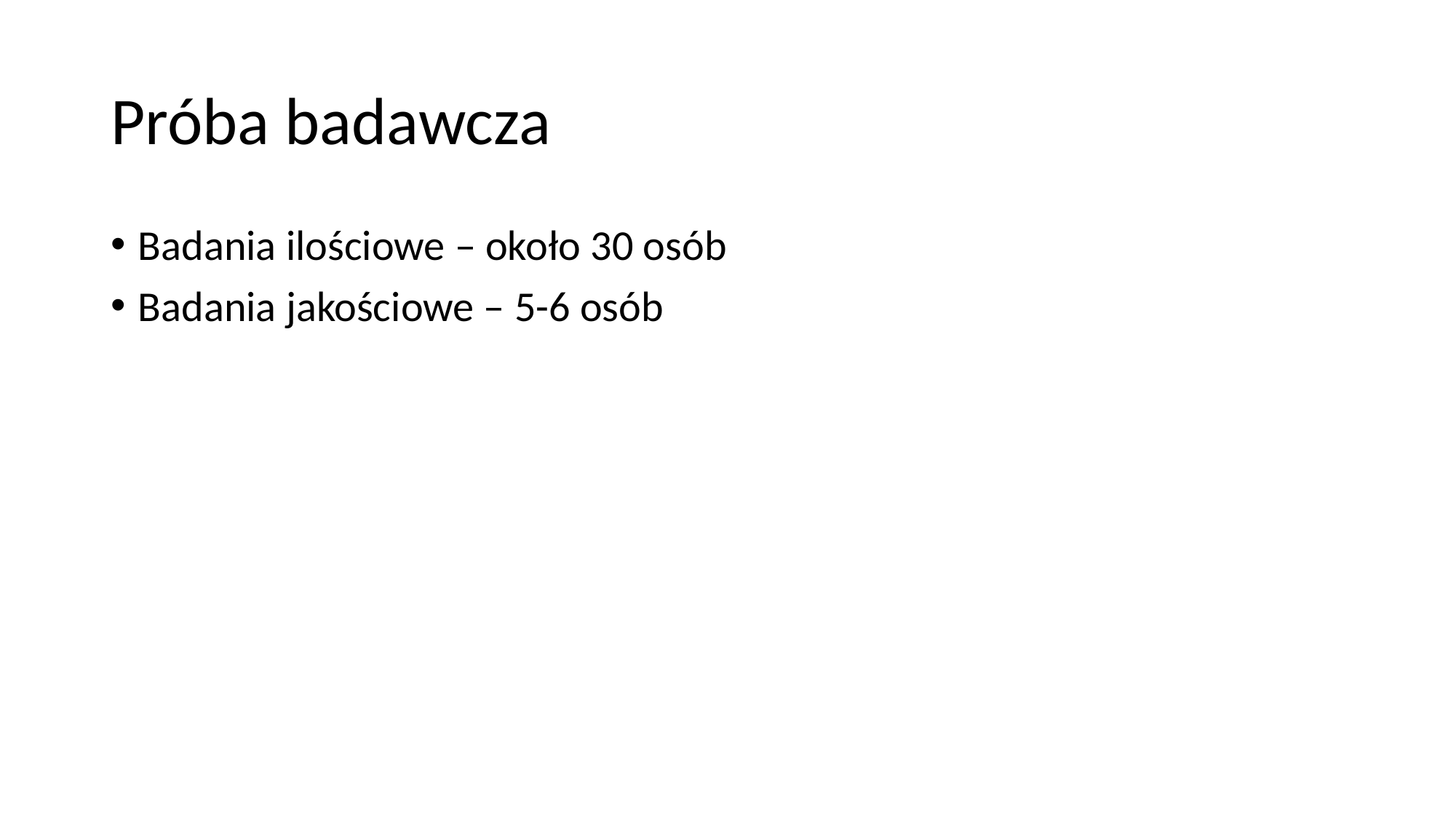

# Próba badawcza
Badania ilościowe – około 30 osób
Badania jakościowe – 5-6 osób